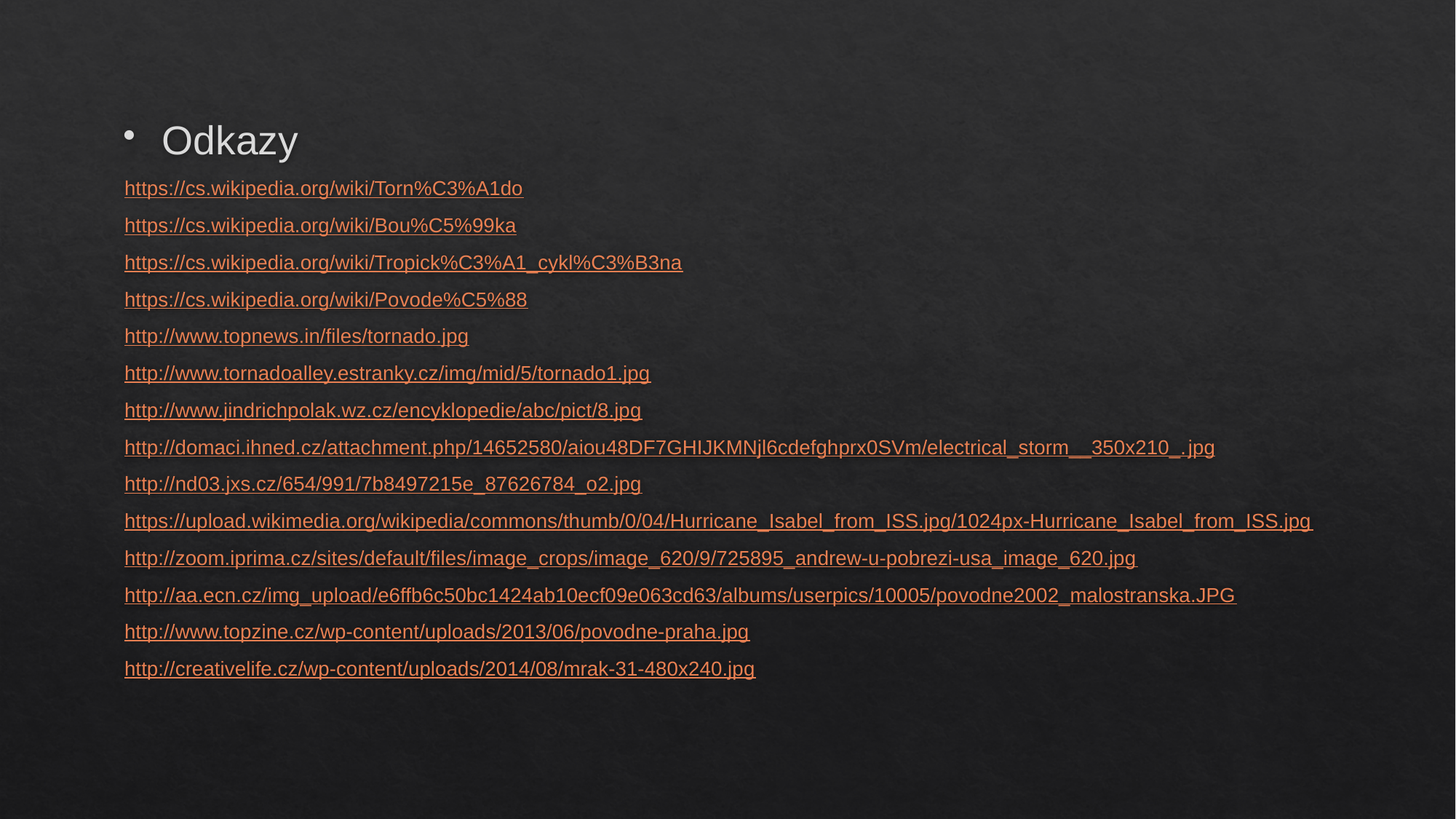

Odkazy
https://cs.wikipedia.org/wiki/Torn%C3%A1do
https://cs.wikipedia.org/wiki/Bou%C5%99ka
https://cs.wikipedia.org/wiki/Tropick%C3%A1_cykl%C3%B3na
https://cs.wikipedia.org/wiki/Povode%C5%88
http://www.topnews.in/files/tornado.jpg
http://www.tornadoalley.estranky.cz/img/mid/5/tornado1.jpg
http://www.jindrichpolak.wz.cz/encyklopedie/abc/pict/8.jpg
http://domaci.ihned.cz/attachment.php/14652580/aiou48DF7GHIJKMNjl6cdefghprx0SVm/electrical_storm__350x210_.jpg
http://nd03.jxs.cz/654/991/7b8497215e_87626784_o2.jpg
https://upload.wikimedia.org/wikipedia/commons/thumb/0/04/Hurricane_Isabel_from_ISS.jpg/1024px-Hurricane_Isabel_from_ISS.jpg
http://zoom.iprima.cz/sites/default/files/image_crops/image_620/9/725895_andrew-u-pobrezi-usa_image_620.jpg
http://aa.ecn.cz/img_upload/e6ffb6c50bc1424ab10ecf09e063cd63/albums/userpics/10005/povodne2002_malostranska.JPG
http://www.topzine.cz/wp-content/uploads/2013/06/povodne-praha.jpg
http://creativelife.cz/wp-content/uploads/2014/08/mrak-31-480x240.jpg